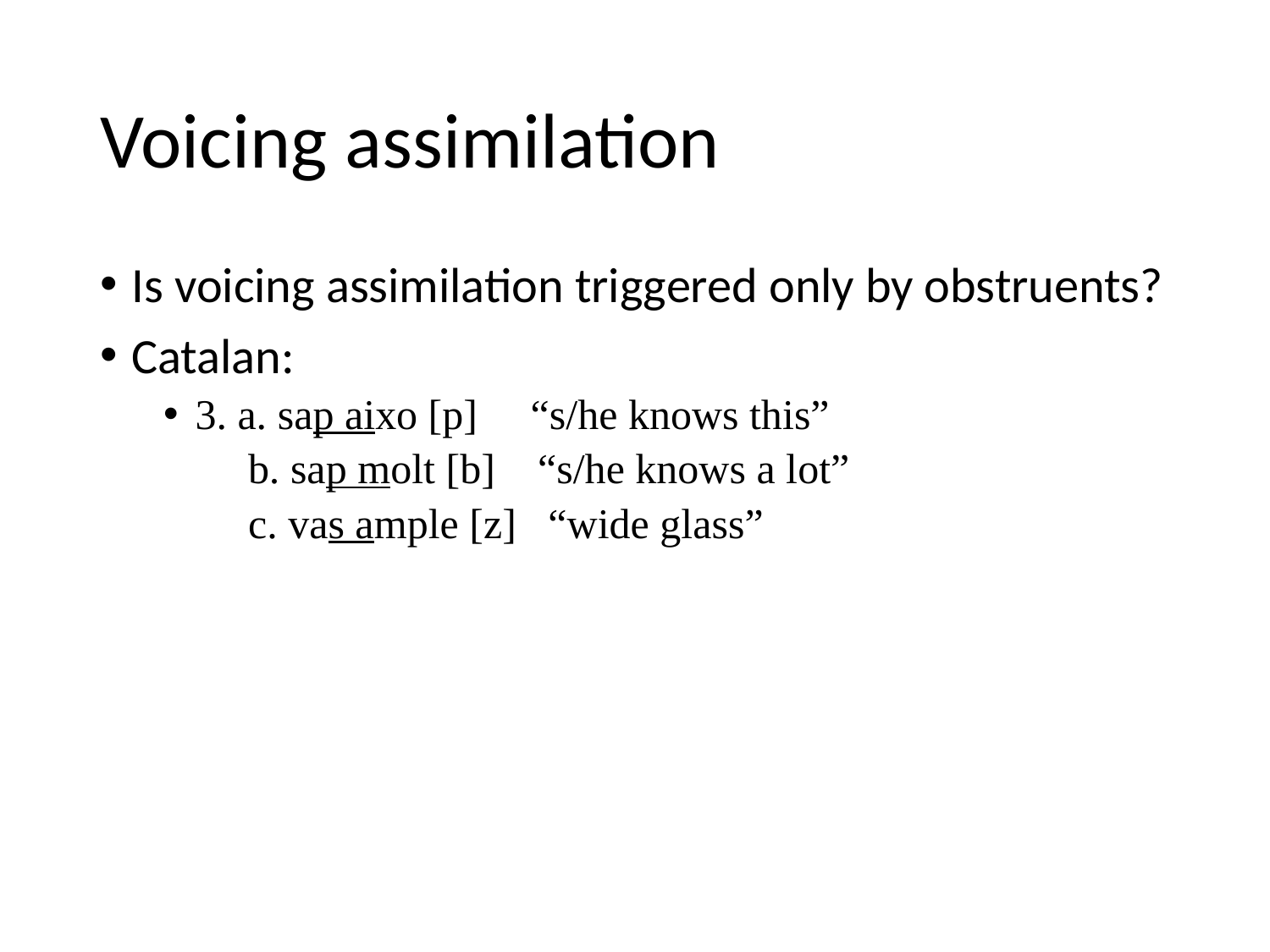

# Voicing assimilation
Is voicing assimilation triggered only by obstruents?
Catalan:
3. a. sap aixo [p]     “s/he knows this”
        b. sap molt [b]    “s/he knows a lot”
        с. vas ample [z]   “wide glass”